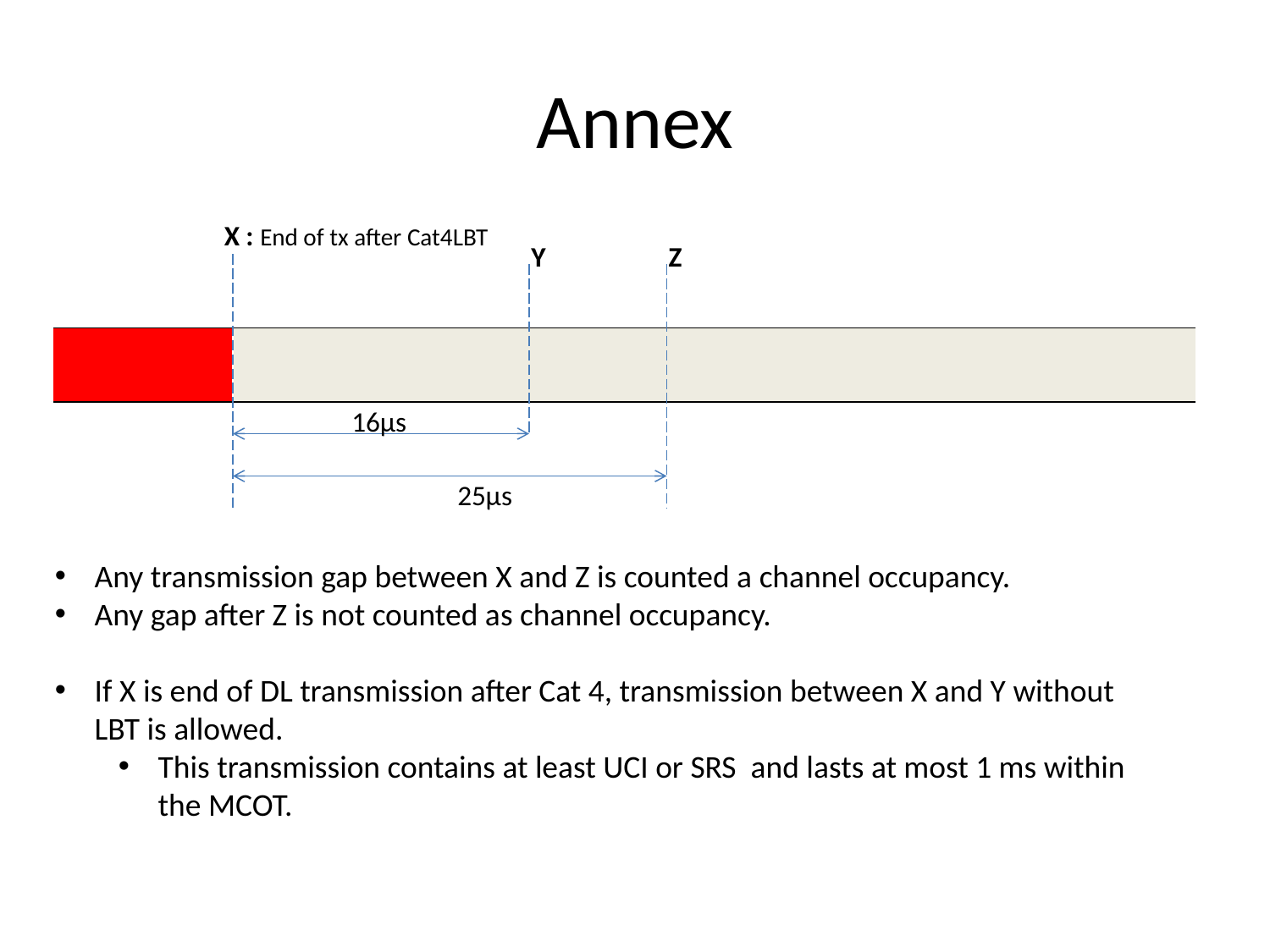

# Annex
X : End of tx after Cat4LBT
Y
Z
|  |
| --- |
|  |
| --- |
16µs
25µs
Any transmission gap between X and Z is counted a channel occupancy.
Any gap after Z is not counted as channel occupancy.

If X is end of DL transmission after Cat 4, transmission between X and Y without LBT is allowed.
This transmission contains at least UCI or SRS  and lasts at most 1 ms within the MCOT.